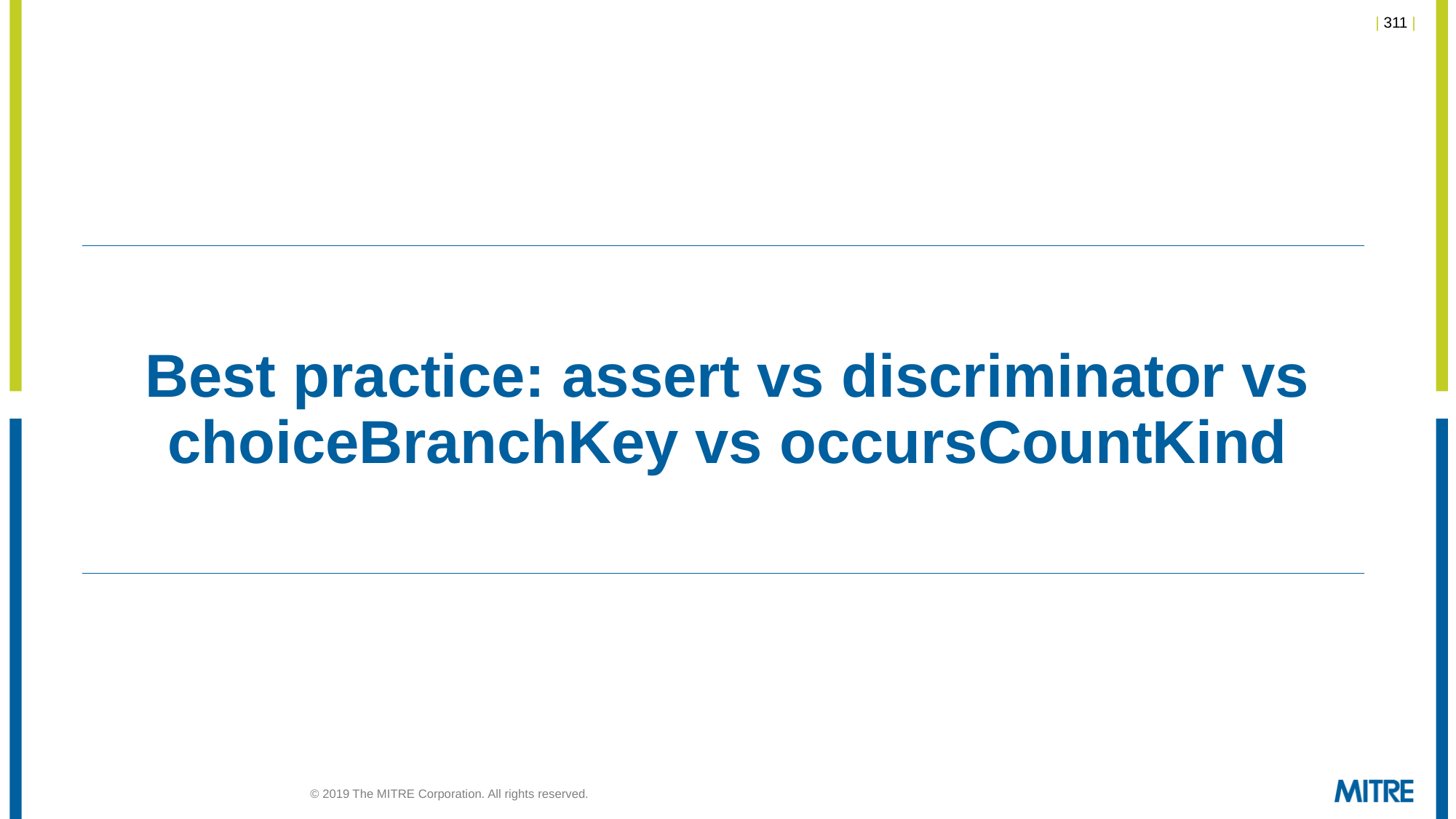

# Best practice: assert vs discriminator vs choiceBranchKey vs occursCountKind
© 2019 The MITRE Corporation. All rights reserved.